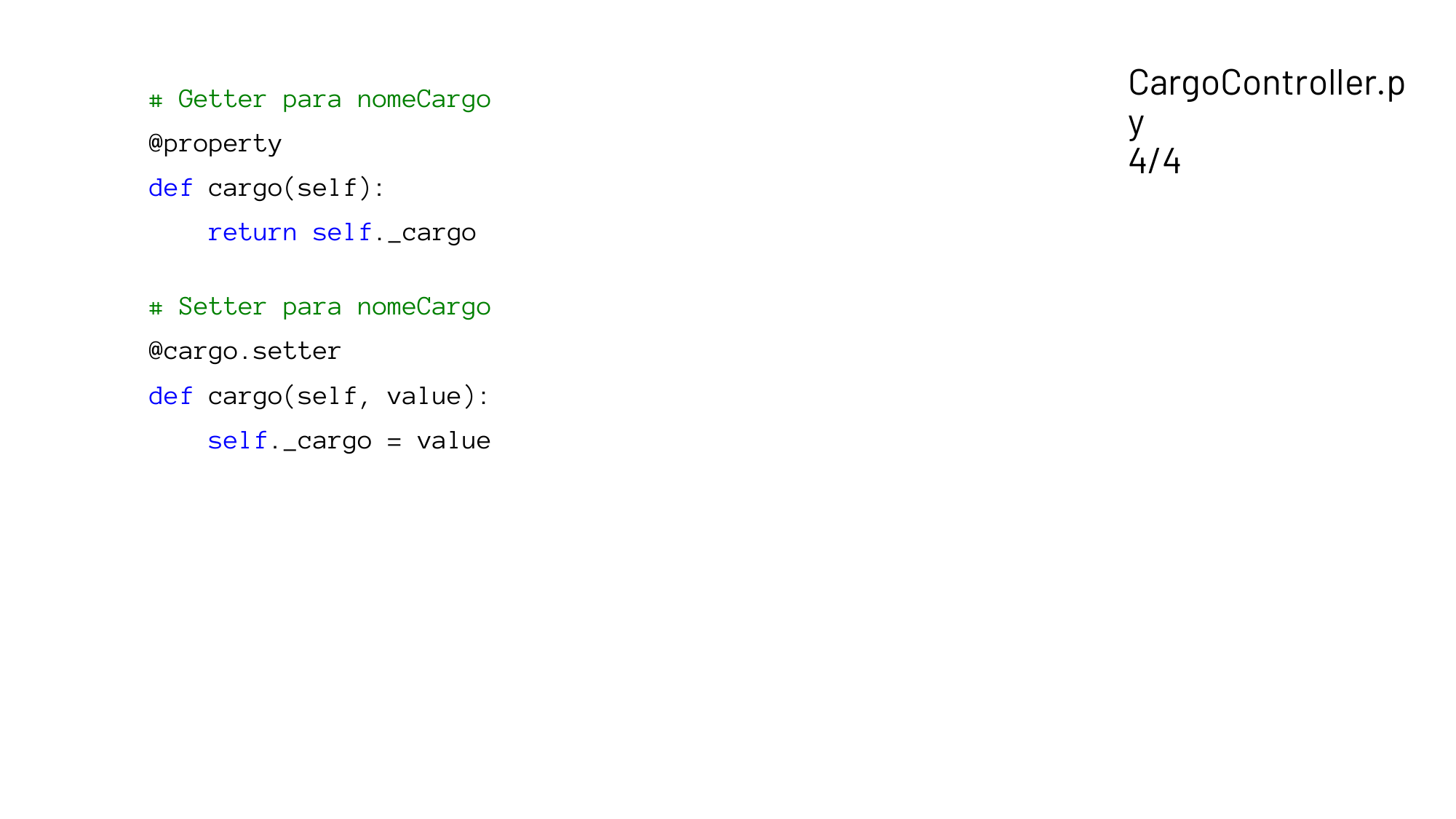

# CargoController.py 4/4
    # Getter para nomeCargo
    @property
    def cargo(self):
        return self._cargo
    # Setter para nomeCargo
    @cargo.setter
    def cargo(self, value):
        self._cargo = value